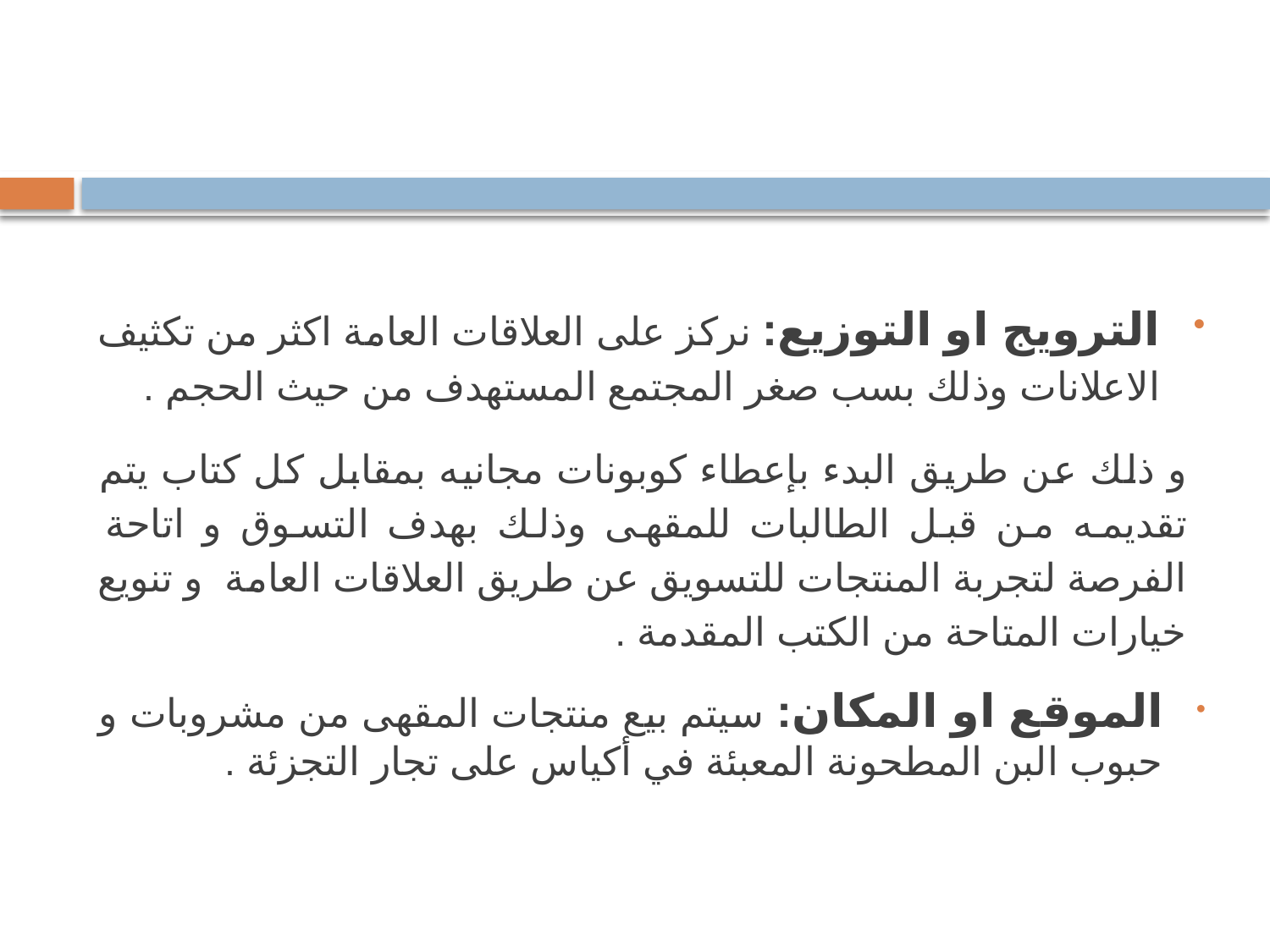

#

الترويج او التوزيع: نركز على العلاقات العامة اكثر من تكثيف الاعلانات وذلك بسب صغر المجتمع المستهدف من حيث الحجم .
و ذلك عن طريق البدء بإعطاء كوبونات مجانيه بمقابل كل كتاب يتم تقديمه من قبل الطالبات للمقهى وذلك بهدف التسوق و اتاحة الفرصة لتجربة المنتجات للتسويق عن طريق العلاقات العامة  و تنويع خيارات المتاحة من الكتب المقدمة .
الموقع او المكان: سيتم بيع منتجات المقهى من مشروبات و حبوب البن المطحونة المعبئة في أكياس على تجار التجزئة .